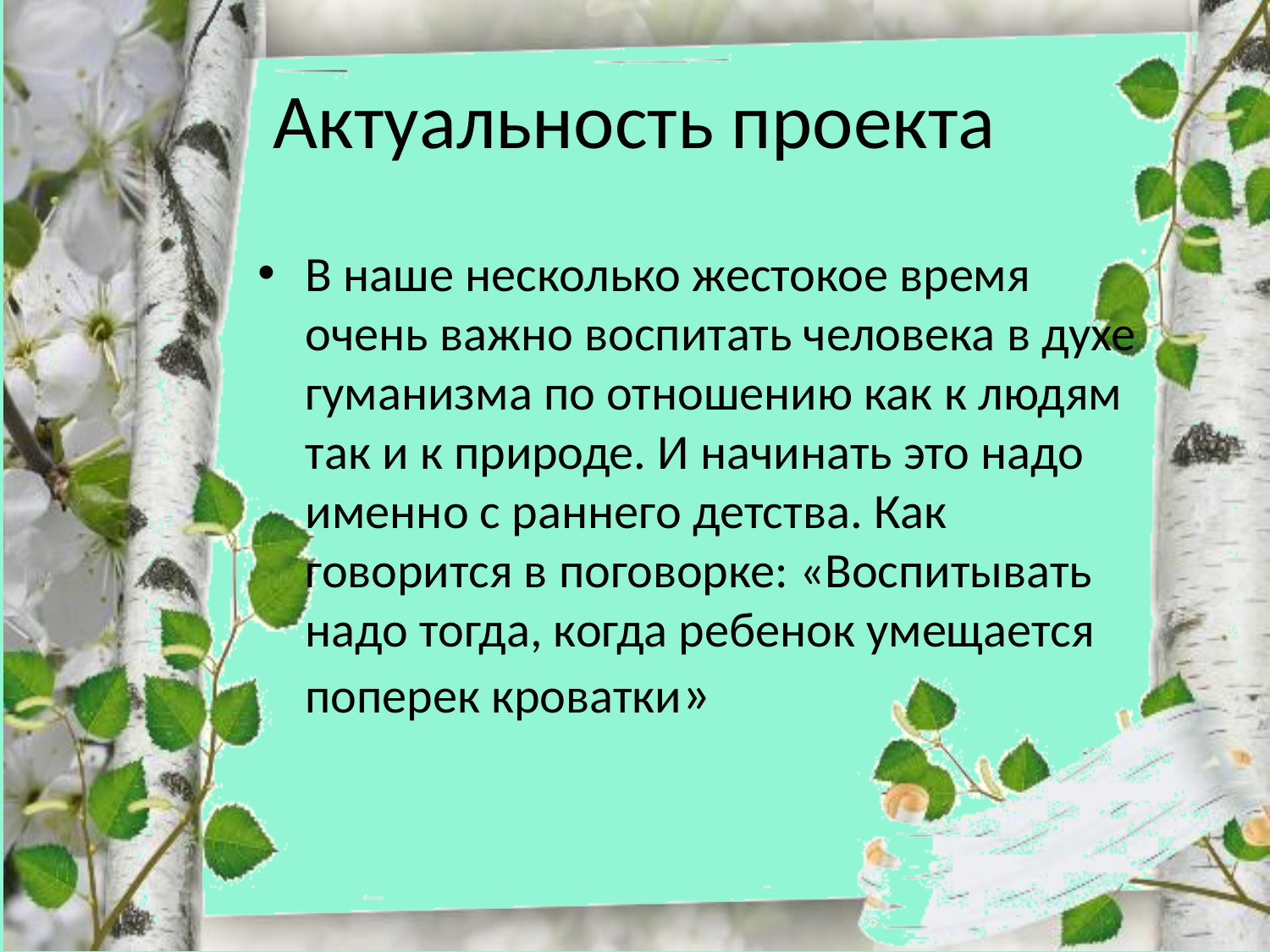

# Актуальность проекта
В наше несколько жестокое время очень важно воспитать человека в духе гуманизма по отношению как к людям так и к природе. И начинать это надо именно с раннего детства. Как говорится в поговорке: «Воспитывать надо тогда, когда ребенок умещается поперек кроватки»